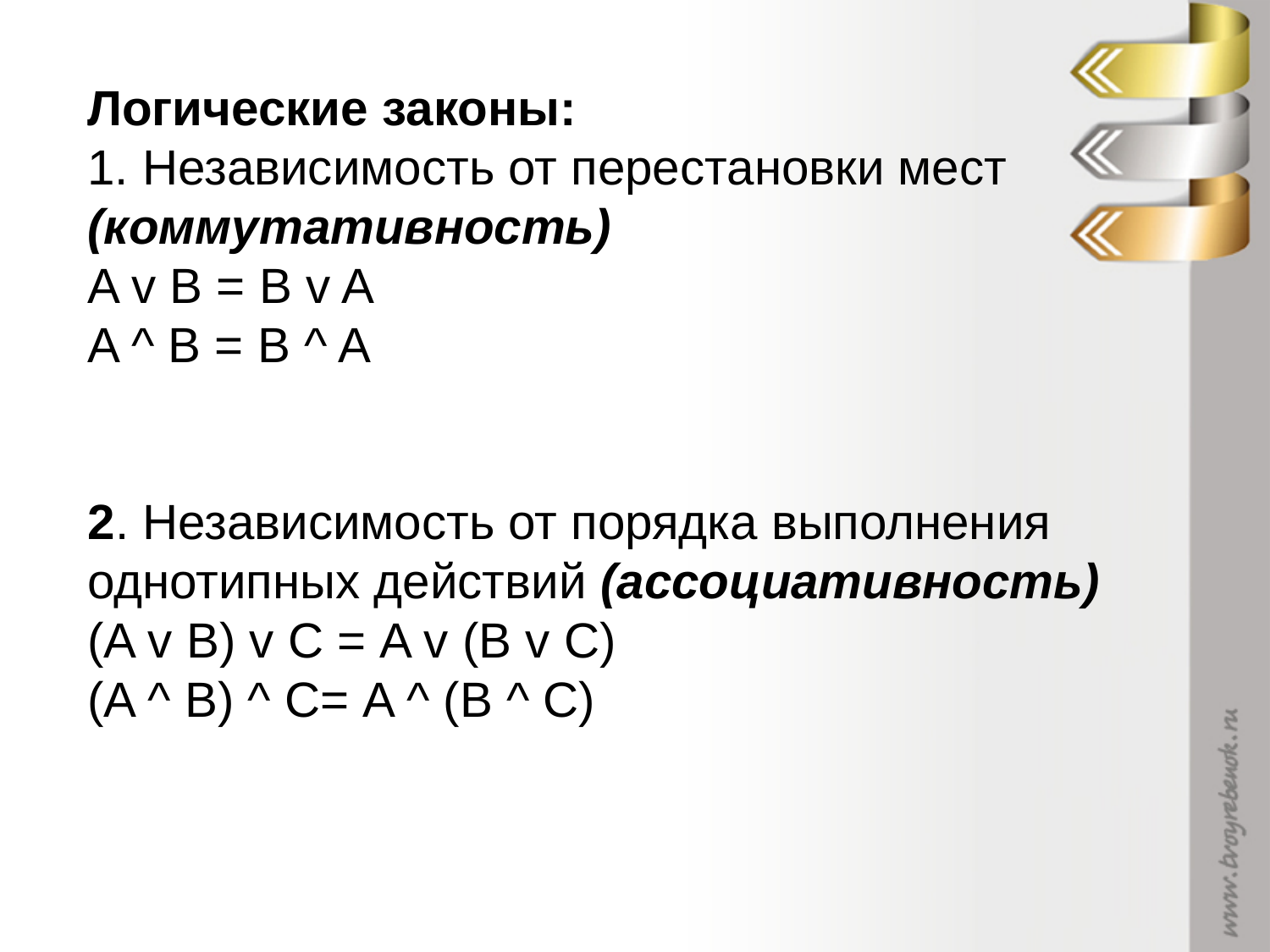

Логические законы:
1. Независимость от перестановки мест (коммутативность)
A v B = B v A
A ^ B = B ^ A

2. Независимость от порядка выполнения однотипных действий (ассоциативность)
(A v B) v С = A v (B v С)
(A ^ B) ^ С= A ^ (B ^ С)